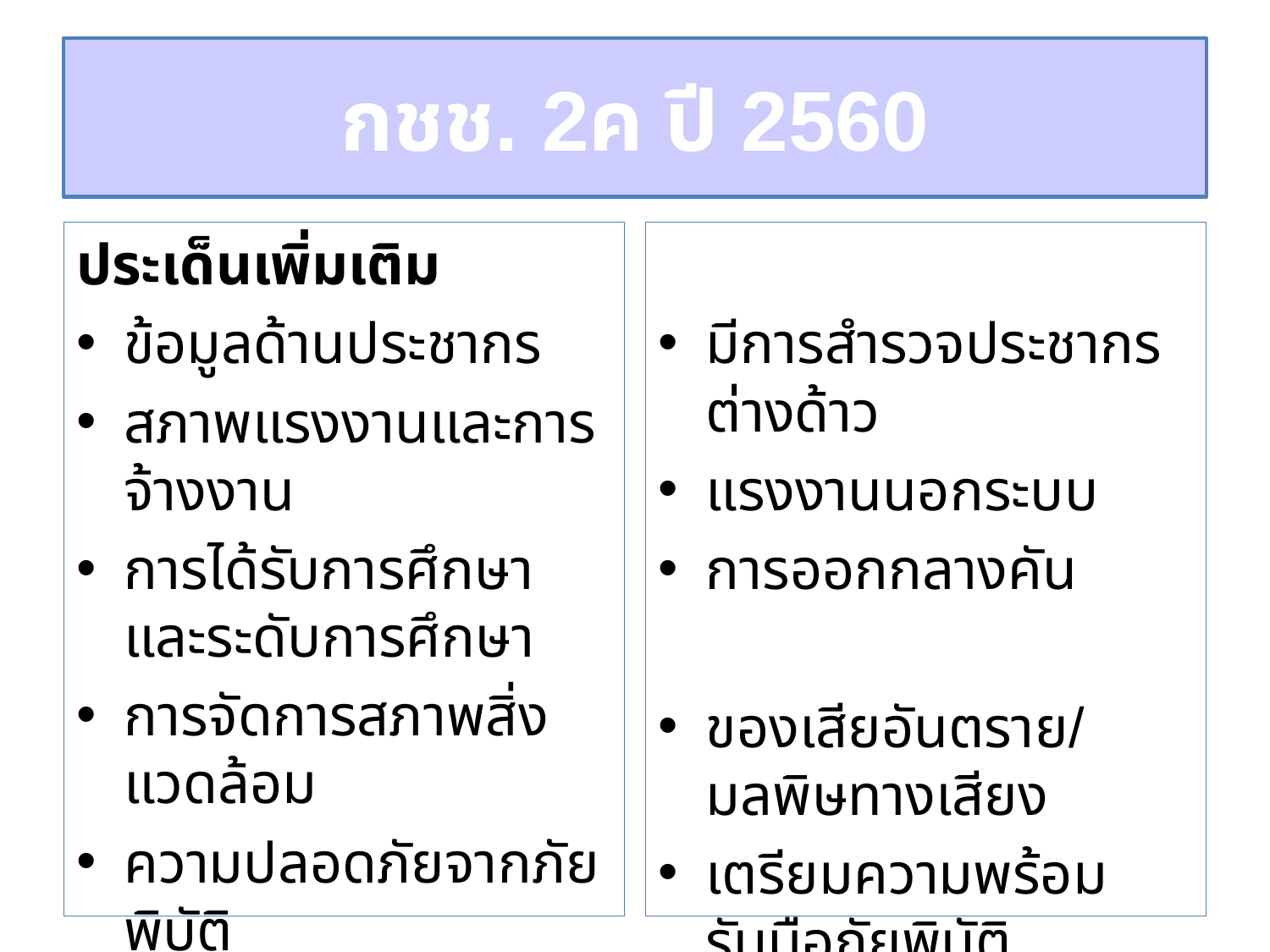

# กชช. 2ค ปี 2560
ประเด็นเพิ่มเติม
ข้อมูลด้านประชากร
สภาพแรงงานและการจ้างงาน
การได้รับการศึกษาและระดับการศึกษา
การจัดการสภาพสิ่งแวดล้อม
ความปลอดภัยจากภัยพิบัติ
ความปลอดภัยจากความเสี่ยงในหมู่บ้าน/ชุมชน

มีการสำรวจประชากรต่างด้าว
แรงงานนอกระบบ
การออกกลางคัน

ของเสียอันตราย/มลพิษทางเสียง
เตรียมความพร้อมรับมือภัยพิบัติ
ปัญหาคุณแม่วันใส/เด็กแว้น